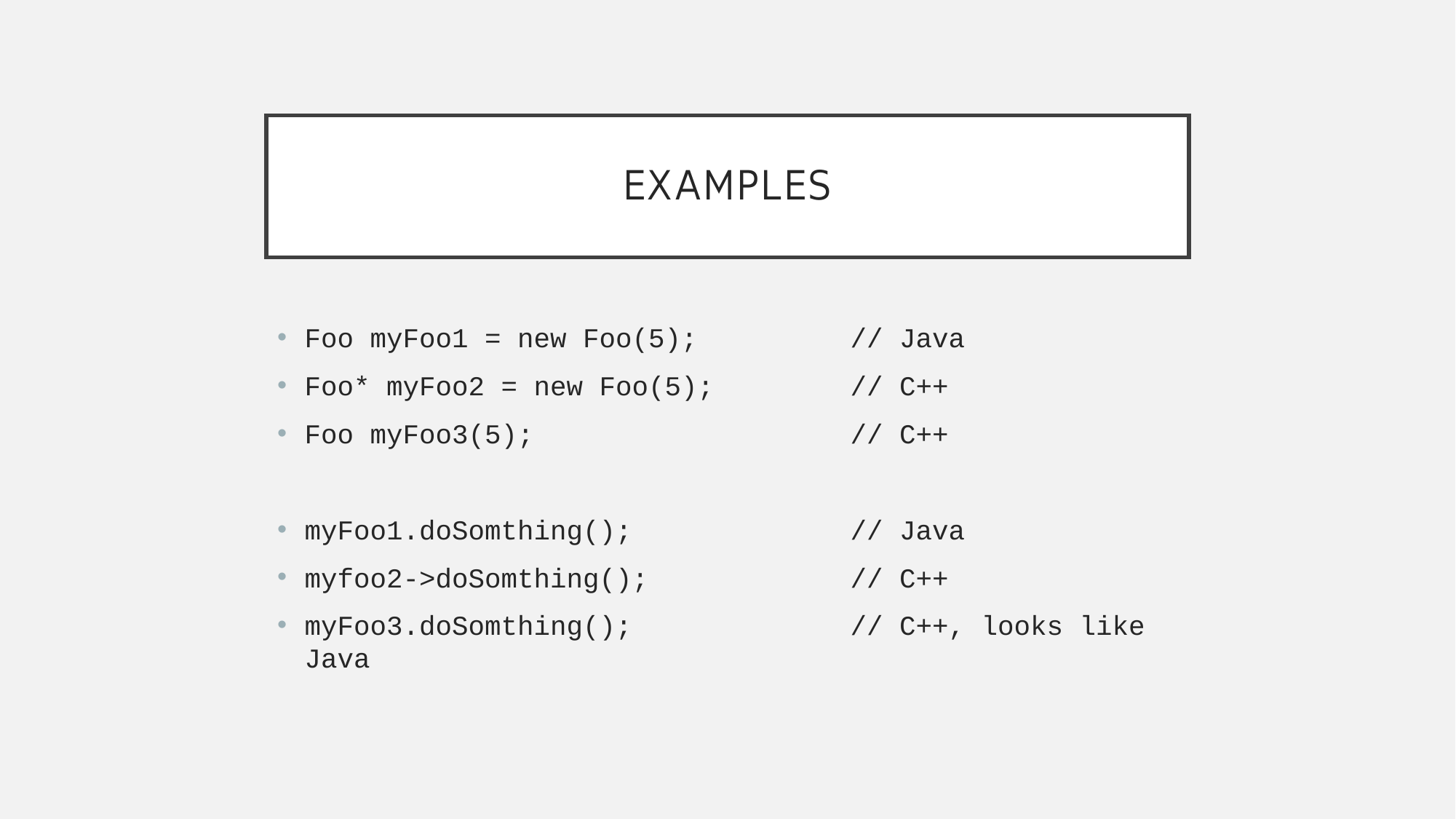

# Examples
Foo myFoo1 = new Foo(5);		// Java
Foo* myFoo2 = new Foo(5);		// C++
Foo myFoo3(5);			// C++

myFoo1.doSomthing();		// Java
myfoo2->doSomthing();		// C++
myFoo3.doSomthing();		// C++, looks like Java